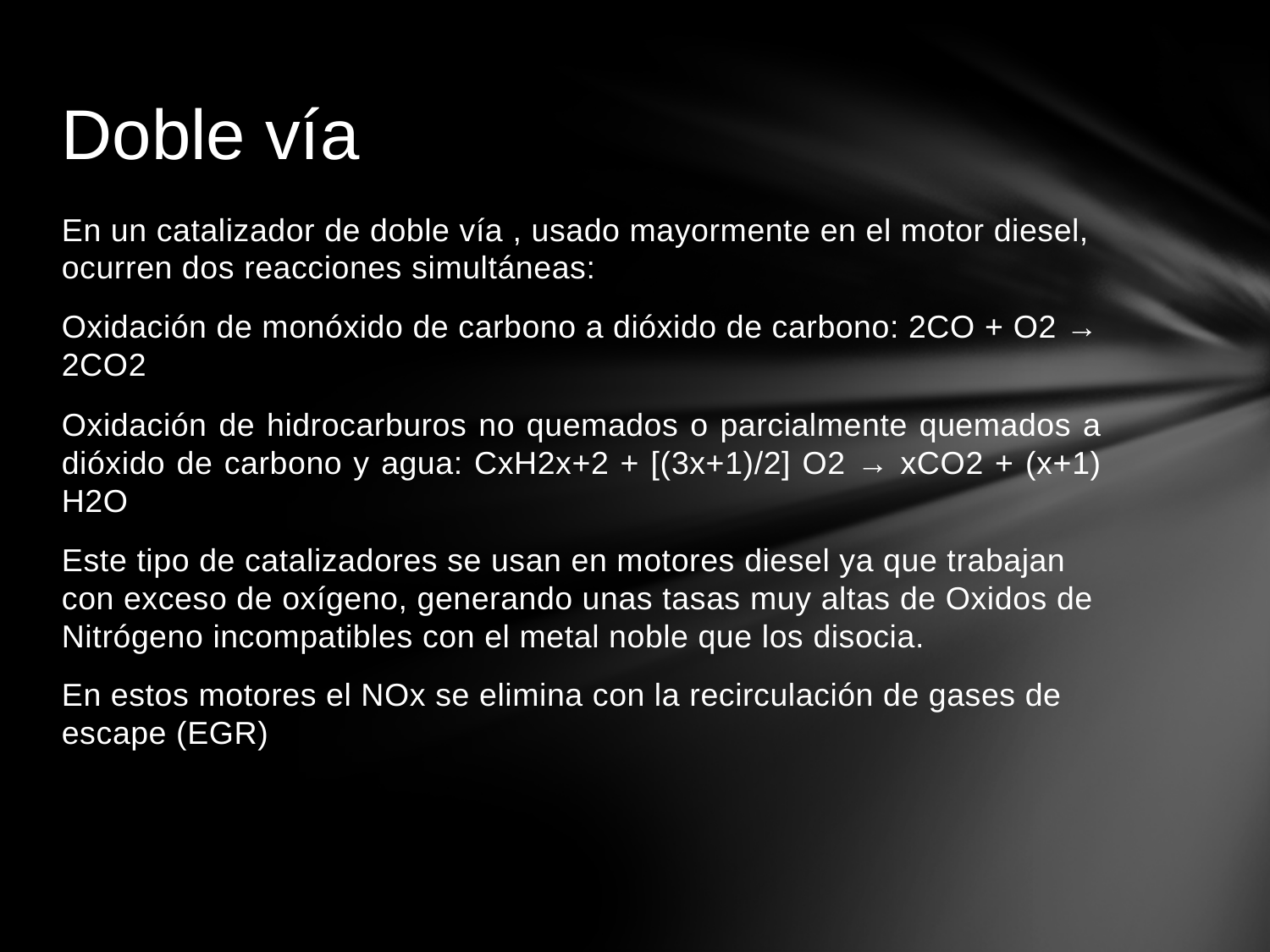

# Doble vía
En un catalizador de doble vía , usado mayormente en el motor diesel, ocurren dos reacciones simultáneas:
Oxidación de monóxido de carbono a dióxido de carbono: 2CO + O2 → 2CO2
Oxidación de hidrocarburos no quemados o parcialmente quemados a dióxido de carbono y agua: CxH2x+2 + [(3x+1)/2] O2 → xCO2 + (x+1) H2O
Este tipo de catalizadores se usan en motores diesel ya que trabajan con exceso de oxígeno, generando unas tasas muy altas de Oxidos de Nitrógeno incompatibles con el metal noble que los disocia.
En estos motores el NOx se elimina con la recirculación de gases de escape (EGR)